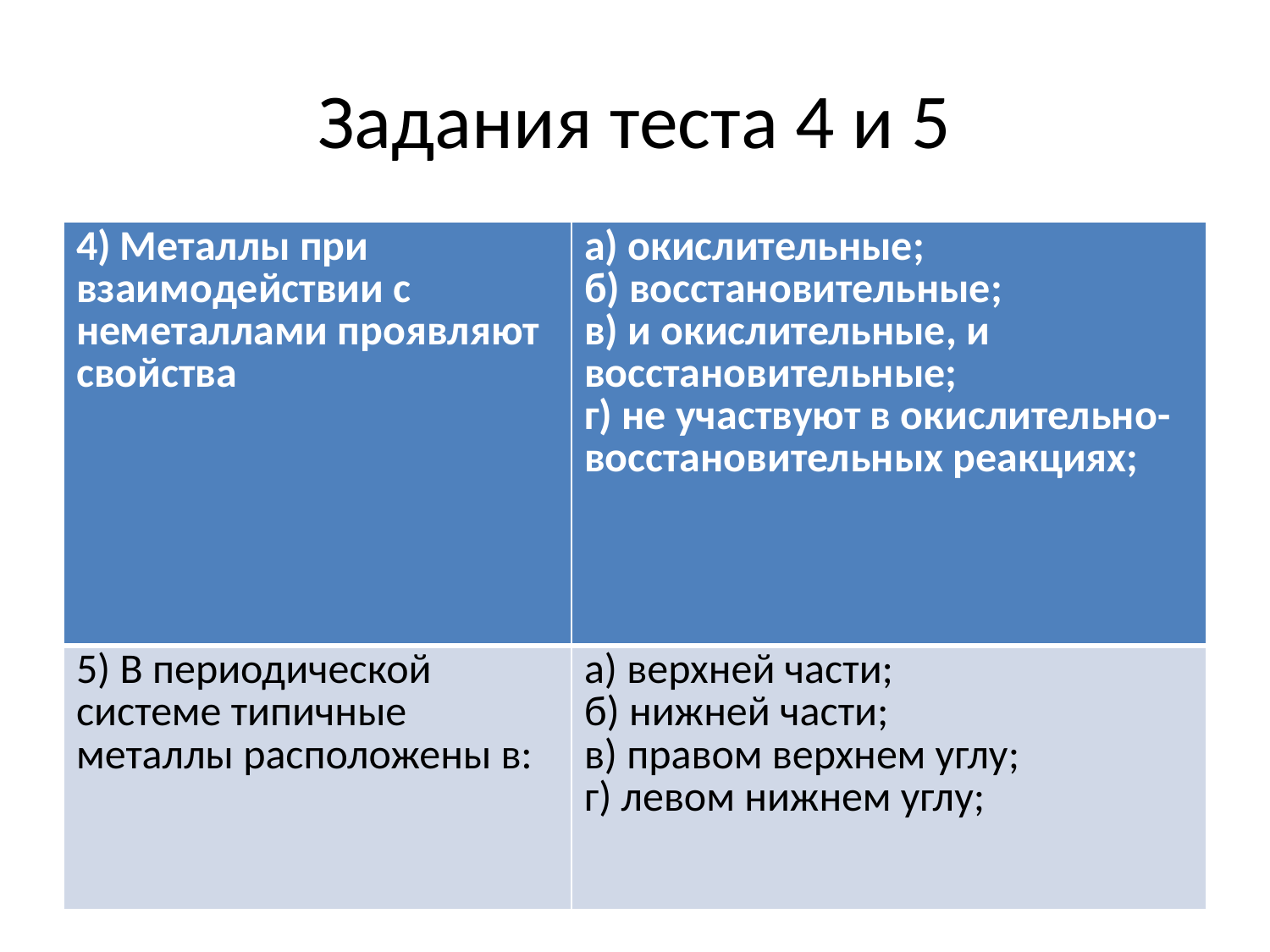

# Задания теста 4 и 5
| 4) Металлы при взаимодействии с неметаллами проявляют свойства | а) окислительные; б) восстановительные; в) и окислительные, и восстановительные; г) не участвуют в окислительно-восстановительных реакциях; |
| --- | --- |
| 5) В периодической системе типичные металлы расположены в: | а) верхней части; б) нижней части; в) правом верхнем углу; г) левом нижнем углу; |